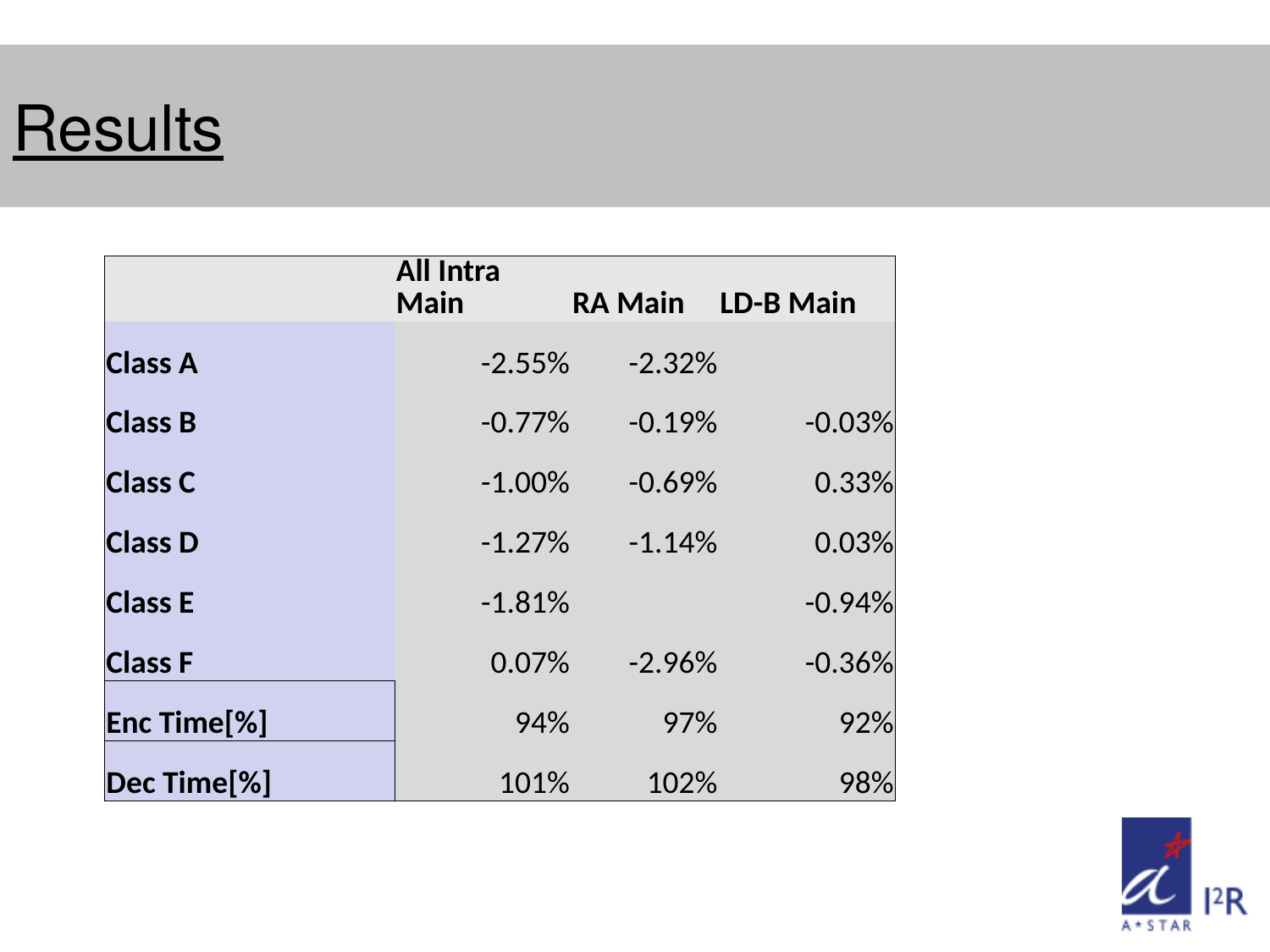

# Results

|  | All Intra Main | RA Main | LD-B Main |
| --- | --- | --- | --- |
| Class A | -2.55% | -2.32% |  |
| Class B | -0.77% | -0.19% | -0.03% |
| Class C | -1.00% | -0.69% | 0.33% |
| Class D | -1.27% | -1.14% | 0.03% |
| Class E | -1.81% |  | -0.94% |
| Class F | 0.07% | -2.96% | -0.36% |
| Enc Time[%] | 94% | 97% | 92% |
| Dec Time[%] | 101% | 102% | 98% |